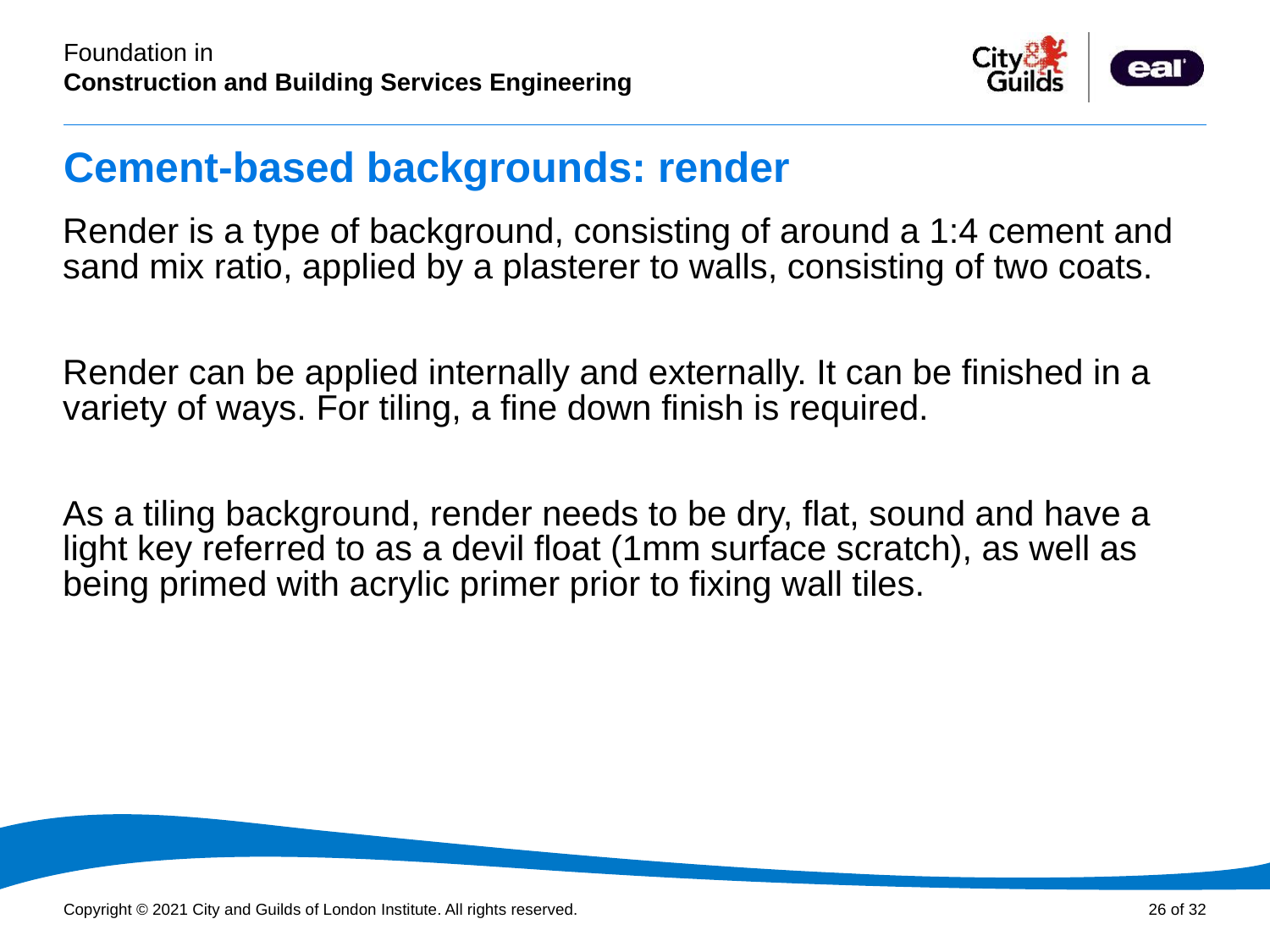

# Cement-based backgrounds: render
Render is a type of background, consisting of around a 1:4 cement and sand mix ratio, applied by a plasterer to walls, consisting of two coats.

Render can be applied internally and externally. It can be finished in a variety of ways. For tiling, a fine down finish is required.

As a tiling background, render needs to be dry, flat, sound and have a light key referred to as a devil float (1mm surface scratch), as well as being primed with acrylic primer prior to fixing wall tiles.